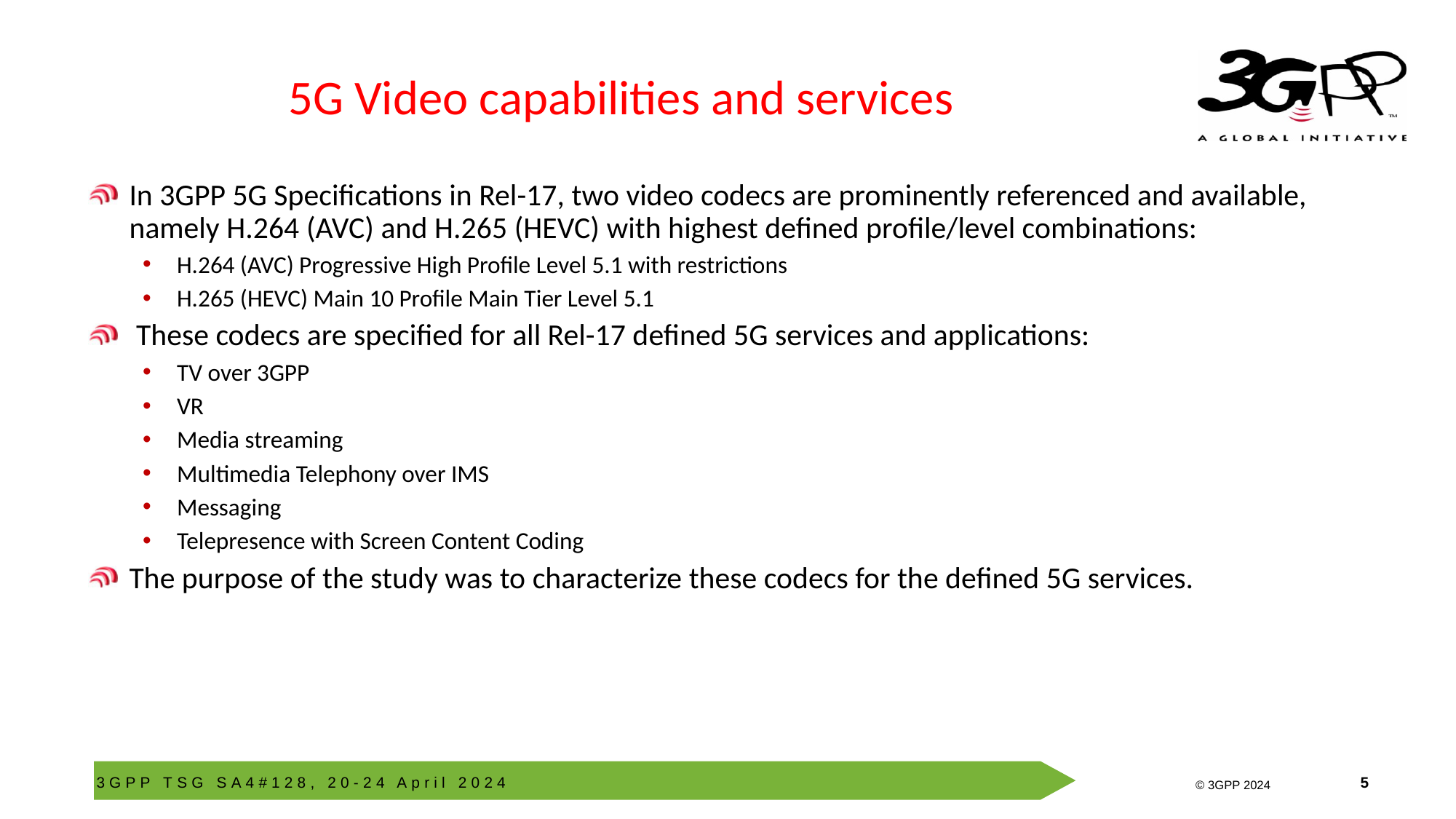

# 5G Video capabilities and services
In 3GPP 5G Specifications in Rel-17, two video codecs are prominently referenced and available, namely H.264 (AVC) and H.265 (HEVC) with highest defined profile/level combinations:
H.264 (AVC) Progressive High Profile Level 5.1 with restrictions
H.265 (HEVC) Main 10 Profile Main Tier Level 5.1
 These codecs are specified for all Rel-17 defined 5G services and applications:
TV over 3GPP
VR
Media streaming
Multimedia Telephony over IMS
Messaging
Telepresence with Screen Content Coding
The purpose of the study was to characterize these codecs for the defined 5G services.